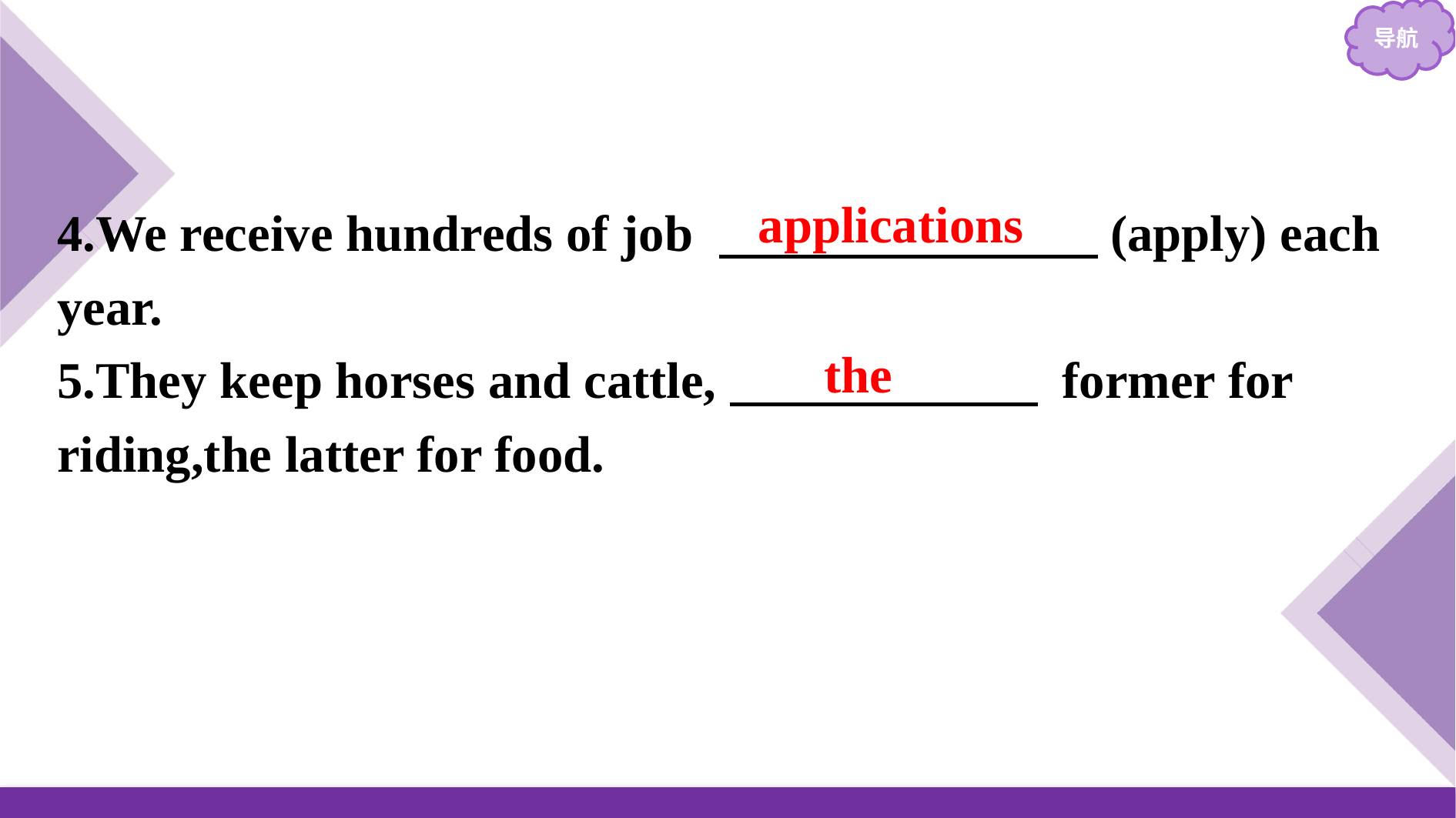

4.We receive hundreds of job 　      　　　　　(apply) each year.
5.They keep horses and cattle,　　　　　　 former for riding,the latter for food.
applications
the